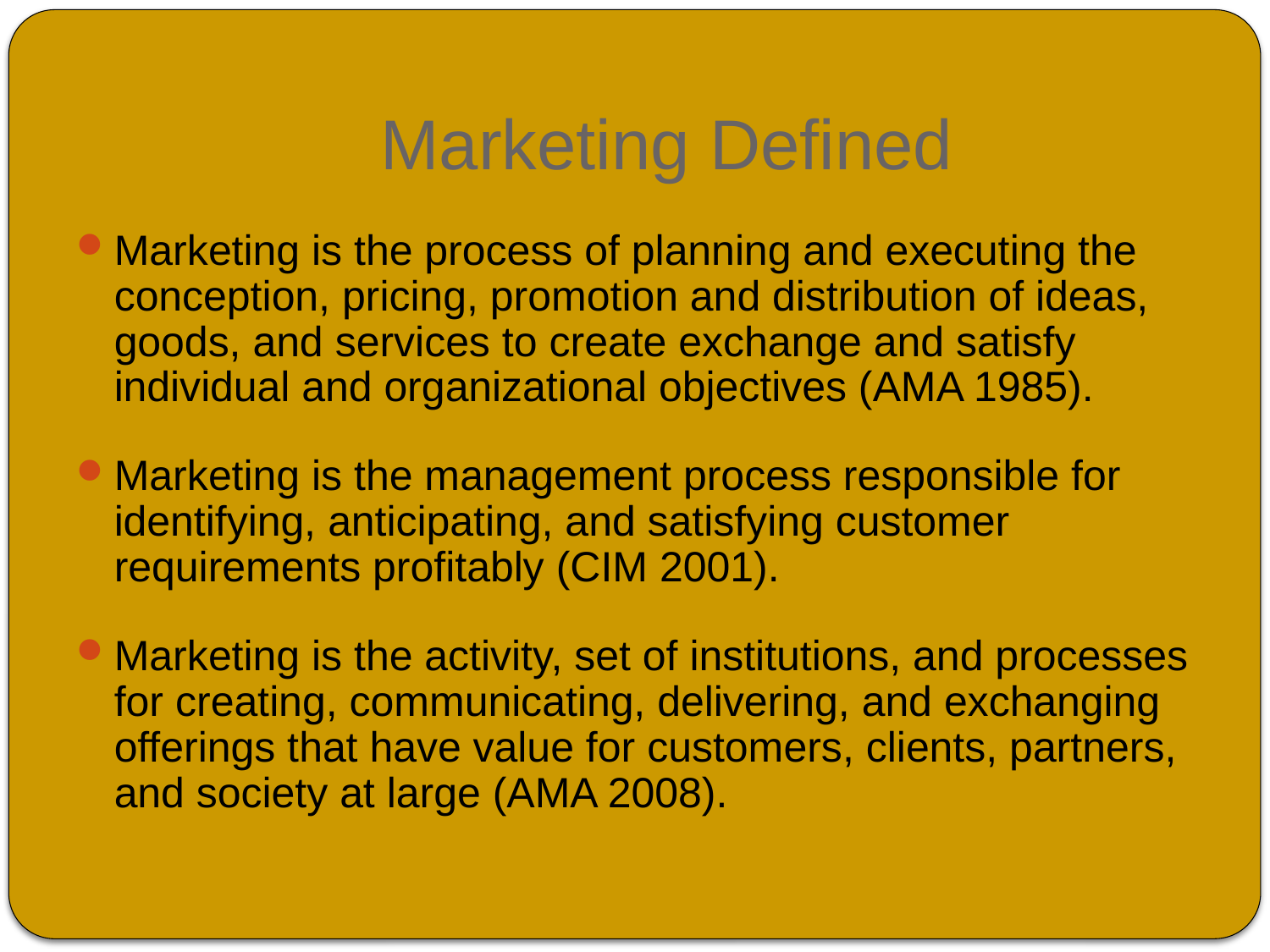

# Marketing Defined
Marketing is the process of planning and executing the conception, pricing, promotion and distribution of ideas, goods, and services to create exchange and satisfy individual and organizational objectives (AMA 1985).

Marketing is the management process responsible for identifying, anticipating, and satisfying customer requirements profitably (CIM 2001).

Marketing is the activity, set of institutions, and processes for creating, communicating, delivering, and exchanging offerings that have value for customers, clients, partners, and society at large (AMA 2008).